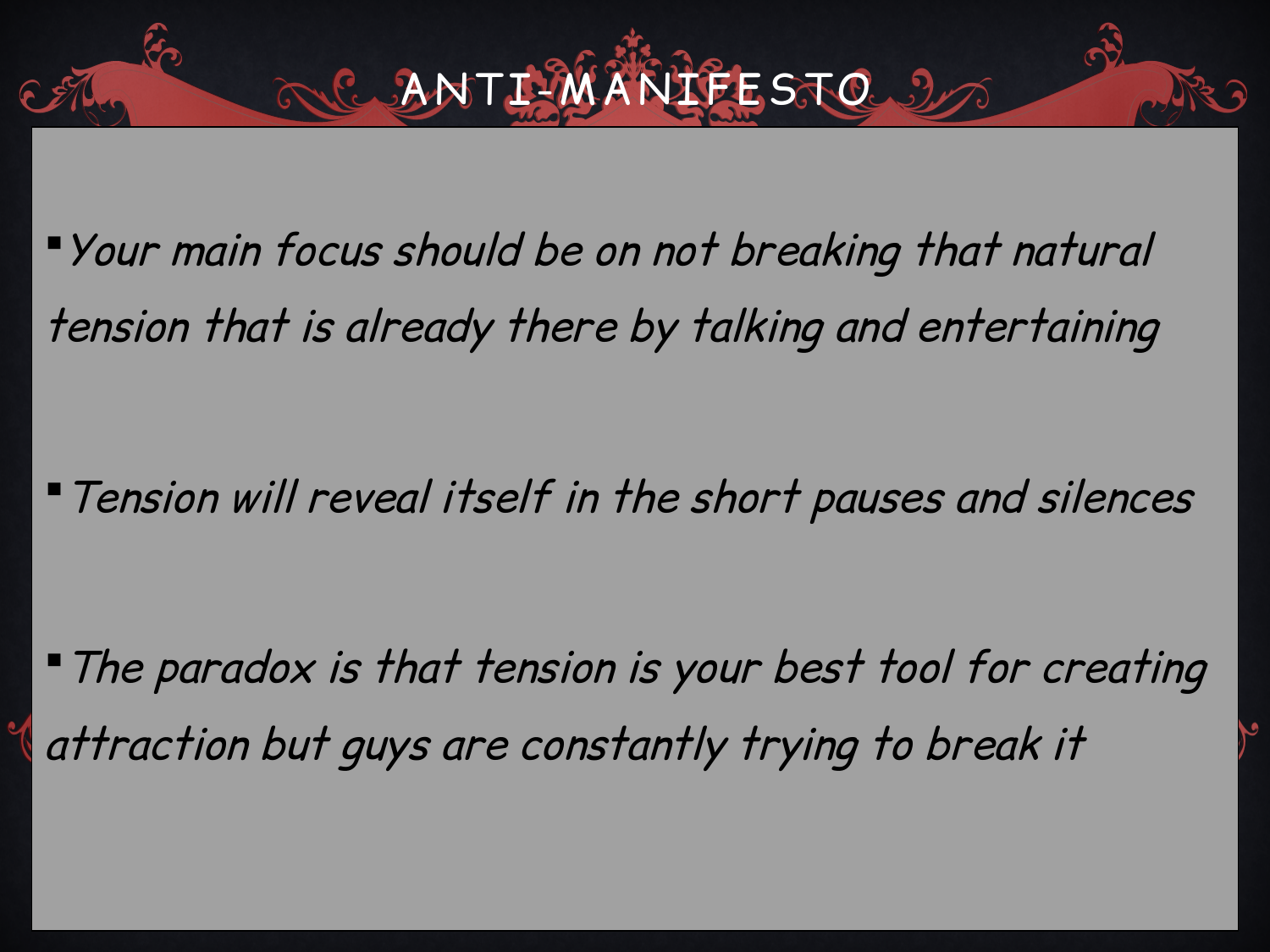

# Anti-Manifesto

 Your main focus should be on not breaking that natural tension that is already there by talking and entertaining

 Tension will reveal itself in the short pauses and silences

 The paradox is that tension is your best tool for creating attraction but guys are constantly trying to break it